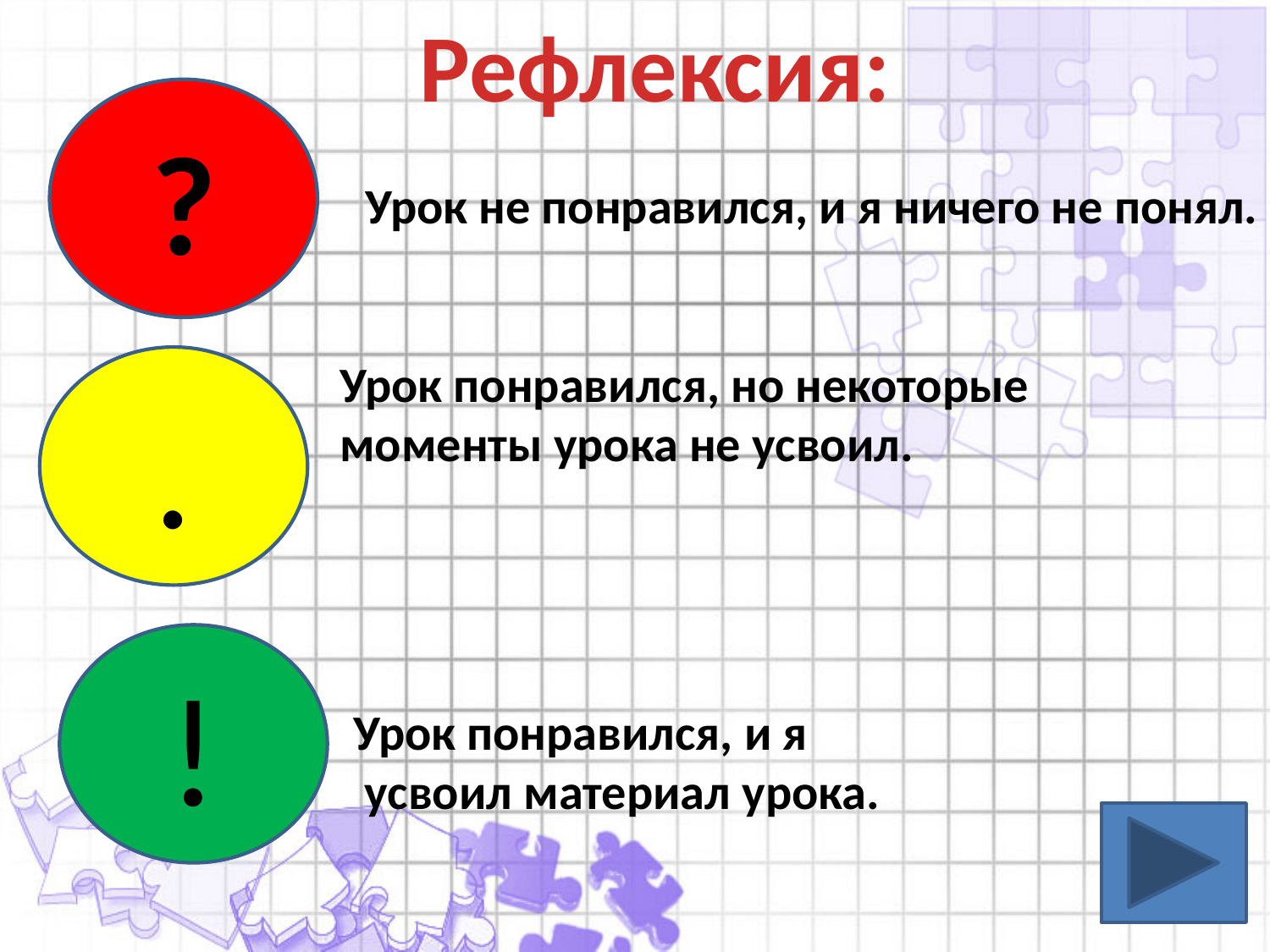

Рефлексия:
?

Урок не понравился, и я ничего не понял.
.
Урок понравился, но некоторые моменты урока не усвоил.
!
Урок понравился, и я
 усвоил материал урока.